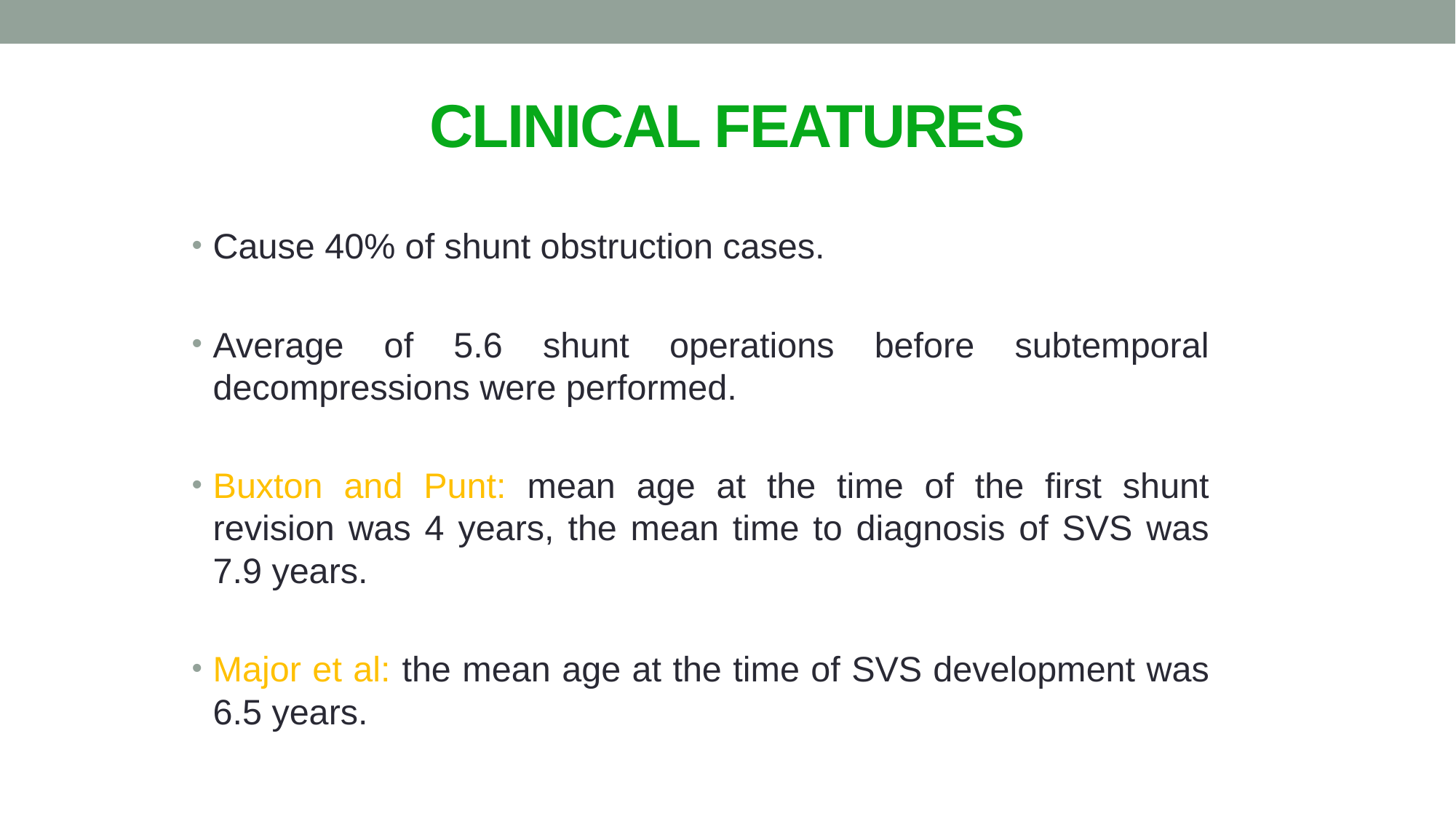

# CLINICAL FEATURES
Cause 40% of shunt obstruction cases.

Average of 5.6 shunt operations before subtemporal decompressions were performed.

Buxton and Punt: mean age at the time of the first shunt revision was 4 years, the mean time to diagnosis of SVS was 7.9 years.

Major et al: the mean age at the time of SVS development was 6.5 years.